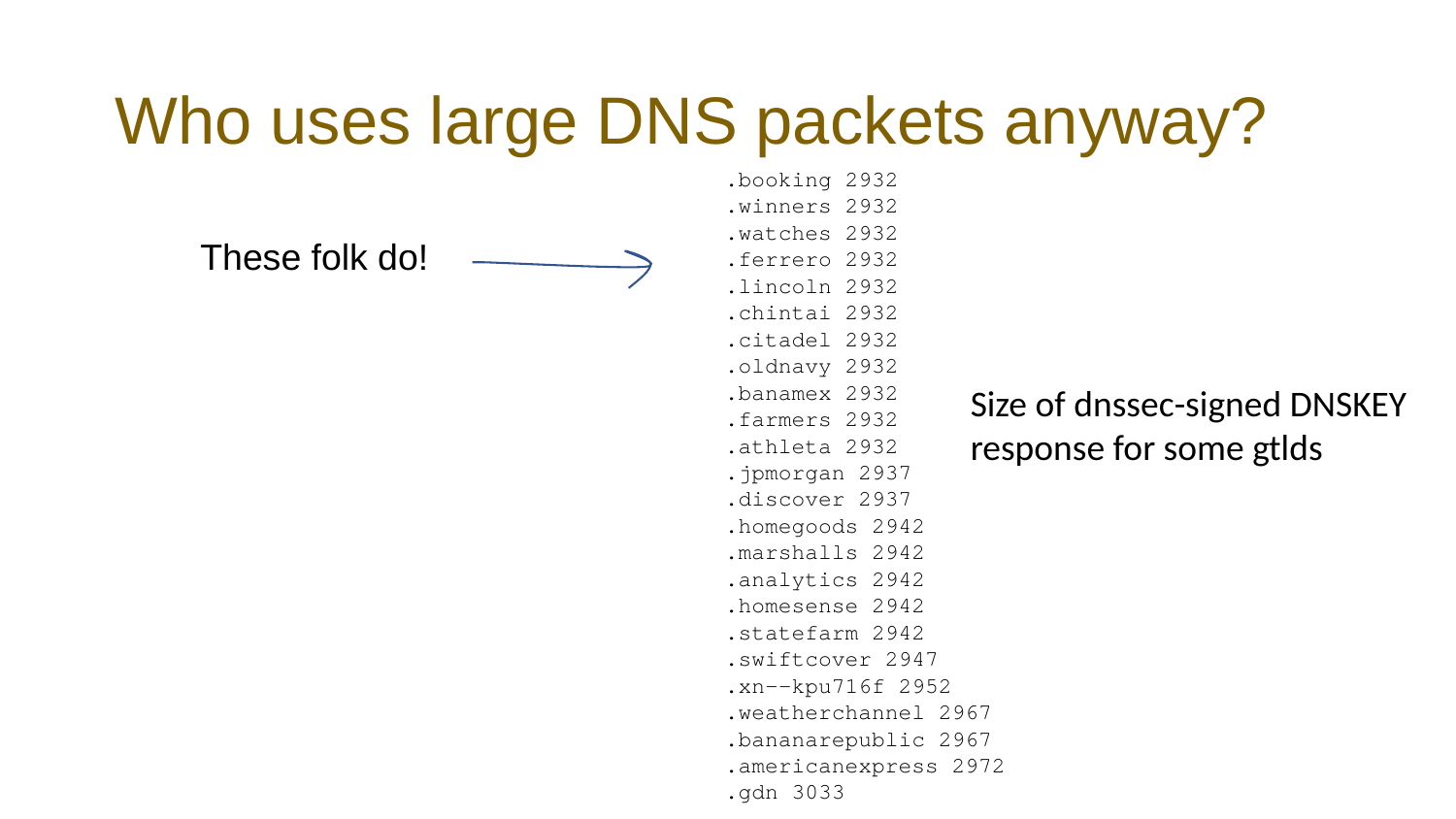

# Who uses large DNS packets anyway?
.booking 2932
.winners 2932
.watches 2932
.ferrero 2932
.lincoln 2932
.chintai 2932
.citadel 2932
.oldnavy 2932
.banamex 2932
.farmers 2932
.athleta 2932
.jpmorgan 2937
.discover 2937
.homegoods 2942
.marshalls 2942
.analytics 2942
.homesense 2942
.statefarm 2942
.swiftcover 2947
.xn--kpu716f 2952
.weatherchannel 2967
.bananarepublic 2967
.americanexpress 2972
.gdn 3033
These folk do!

Size of dnssec-signed DNSKEY response for some gtlds